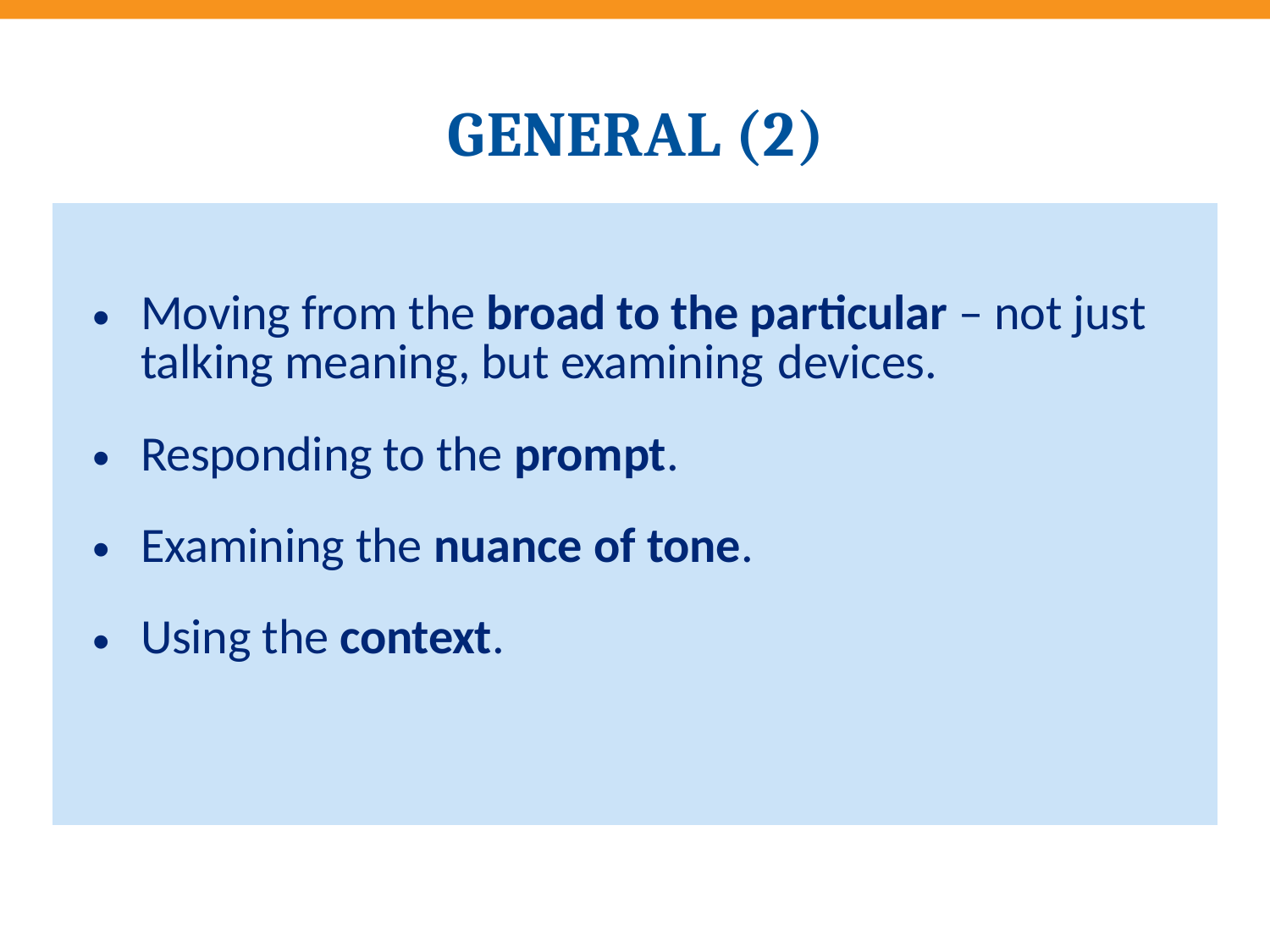

# GENERAL (2)
| Moving from the broad to the particular – not just talking meaning, but examining devices. Responding to the prompt. Examining the nuance of tone. Using the context. |
| --- |